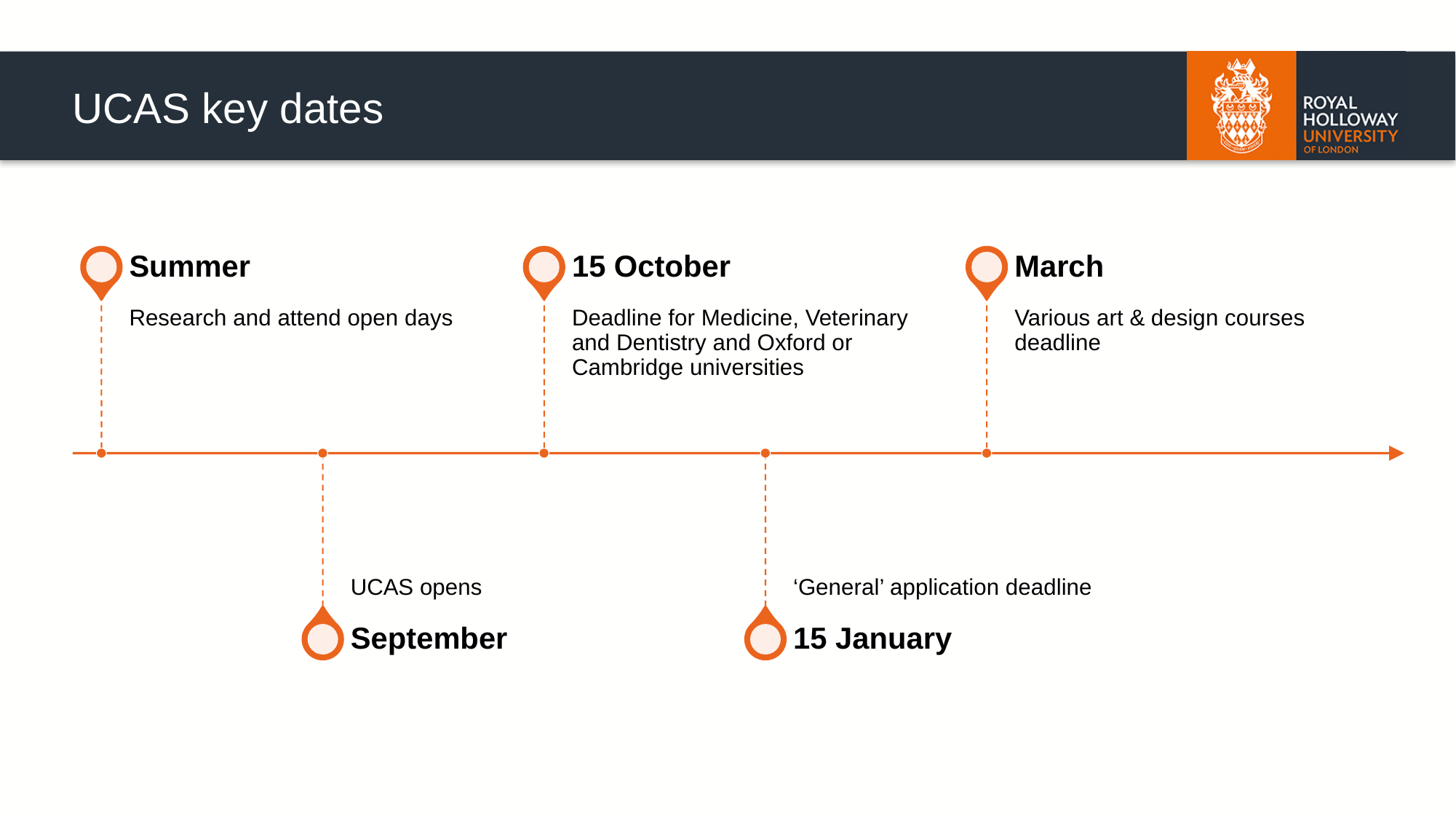

# UCAS key dates
Research and attend open days
Summer
UCAS opens
September
Deadline for Medicine, Veterinary and Dentistry and Oxford or Cambridge universities
15 October
‘General’ application deadline
15 January
Various art & design courses deadline
March